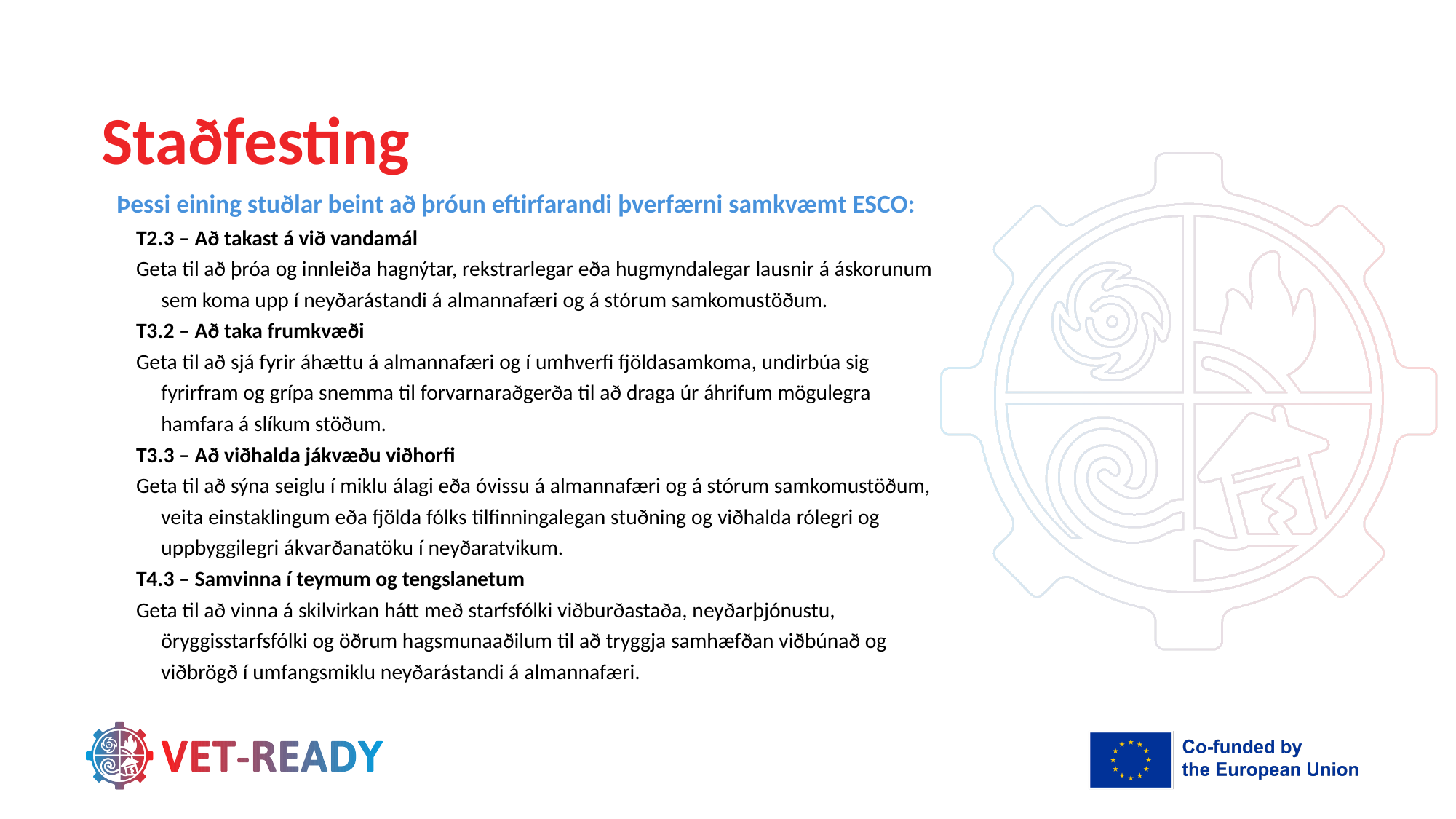

# Staðfesting
Þessi eining stuðlar beint að þróun eftirfarandi þverfærni samkvæmt ESCO:
T2.3 – Að takast á við vandamál
Geta til að þróa og innleiða hagnýtar, rekstrarlegar eða hugmyndalegar lausnir á áskorunum sem koma upp í neyðarástandi á almannafæri og á stórum samkomustöðum.
T3.2 – Að taka frumkvæði
Geta til að sjá fyrir áhættu á almannafæri og í umhverfi fjöldasamkoma, undirbúa sig fyrirfram og grípa snemma til forvarnaraðgerða til að draga úr áhrifum mögulegra hamfara á slíkum stöðum.
T3.3 – Að viðhalda jákvæðu viðhorfi
Geta til að sýna seiglu í miklu álagi eða óvissu á almannafæri og á stórum samkomustöðum, veita einstaklingum eða fjölda fólks tilfinningalegan stuðning og viðhalda rólegri og uppbyggilegri ákvarðanatöku í neyðaratvikum.
T4.3 – Samvinna í teymum og tengslanetum
Geta til að vinna á skilvirkan hátt með starfsfólki viðburðastaða, neyðarþjónustu, öryggisstarfsfólki og öðrum hagsmunaaðilum til að tryggja samhæfðan viðbúnað og viðbrögð í umfangsmiklu neyðarástandi á almannafæri.